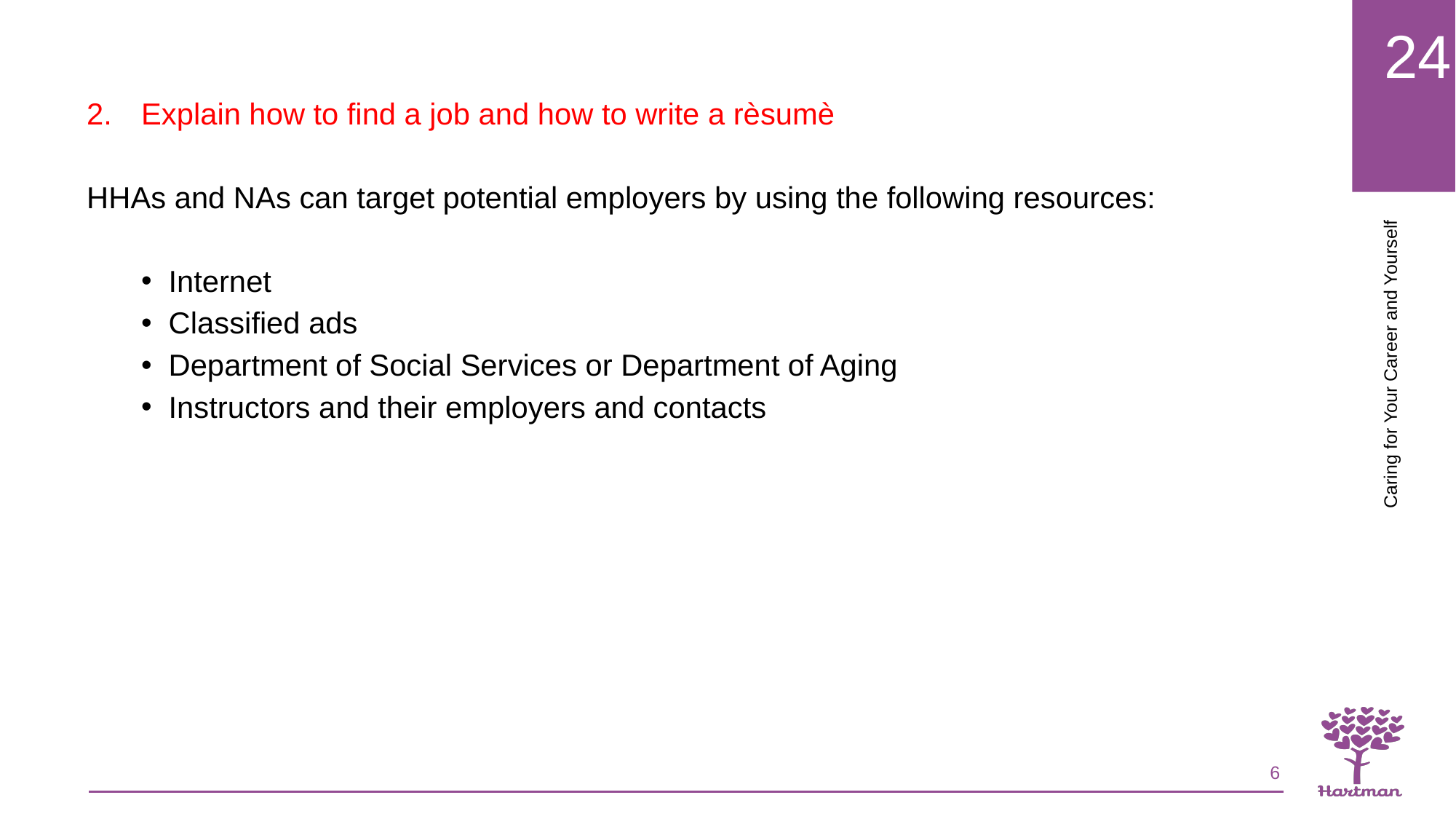

Explain how to find a job and how to write a rèsumè

HHAs and NAs can target potential employers by using the following resources:

Internet
Classified ads
Department of Social Services or Department of Aging
Instructors and their employers and contacts

6